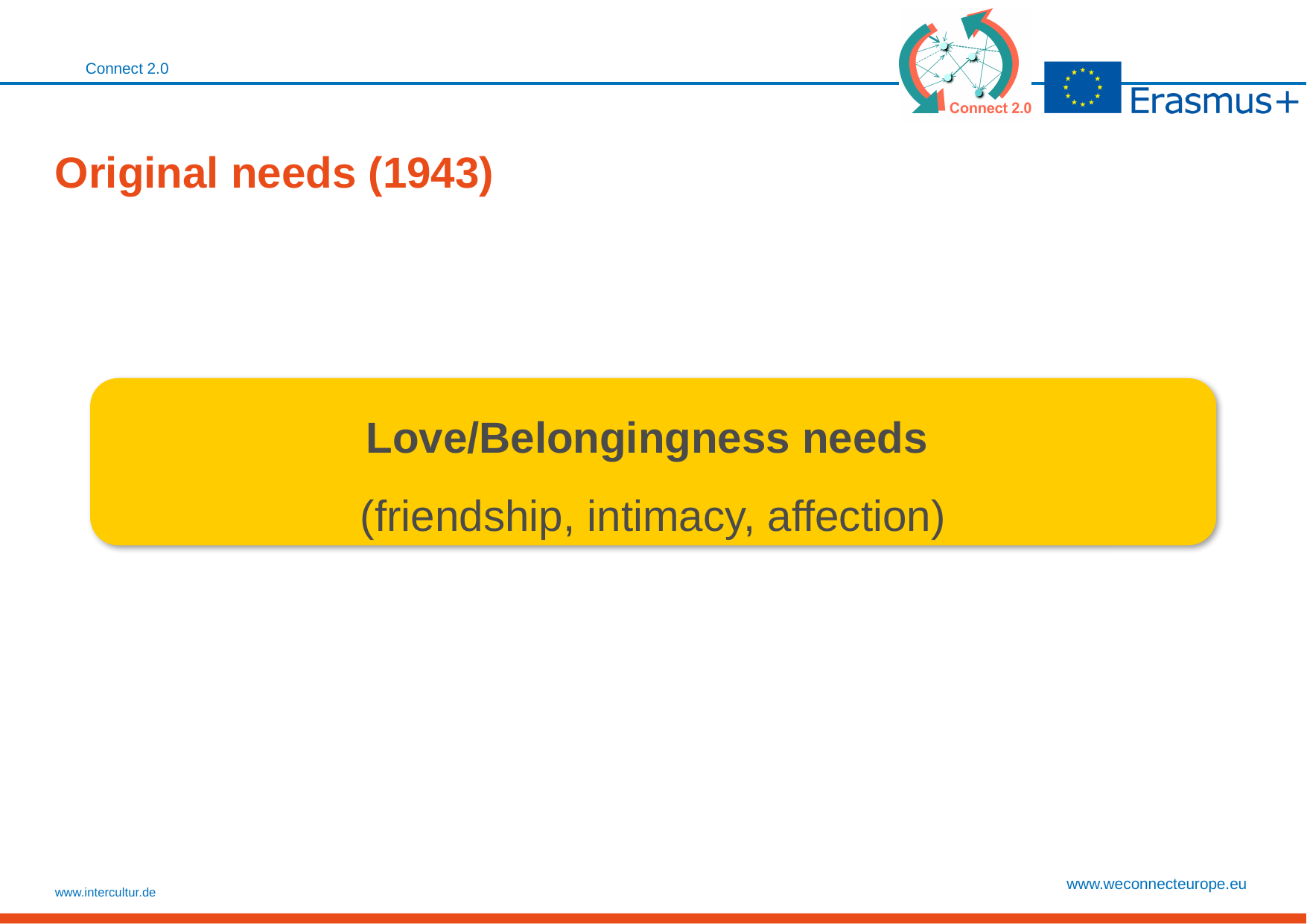

Connect 2.0
# Original needs (1943)
Love/Belongingness needs
(friendship, intimacy, affection)